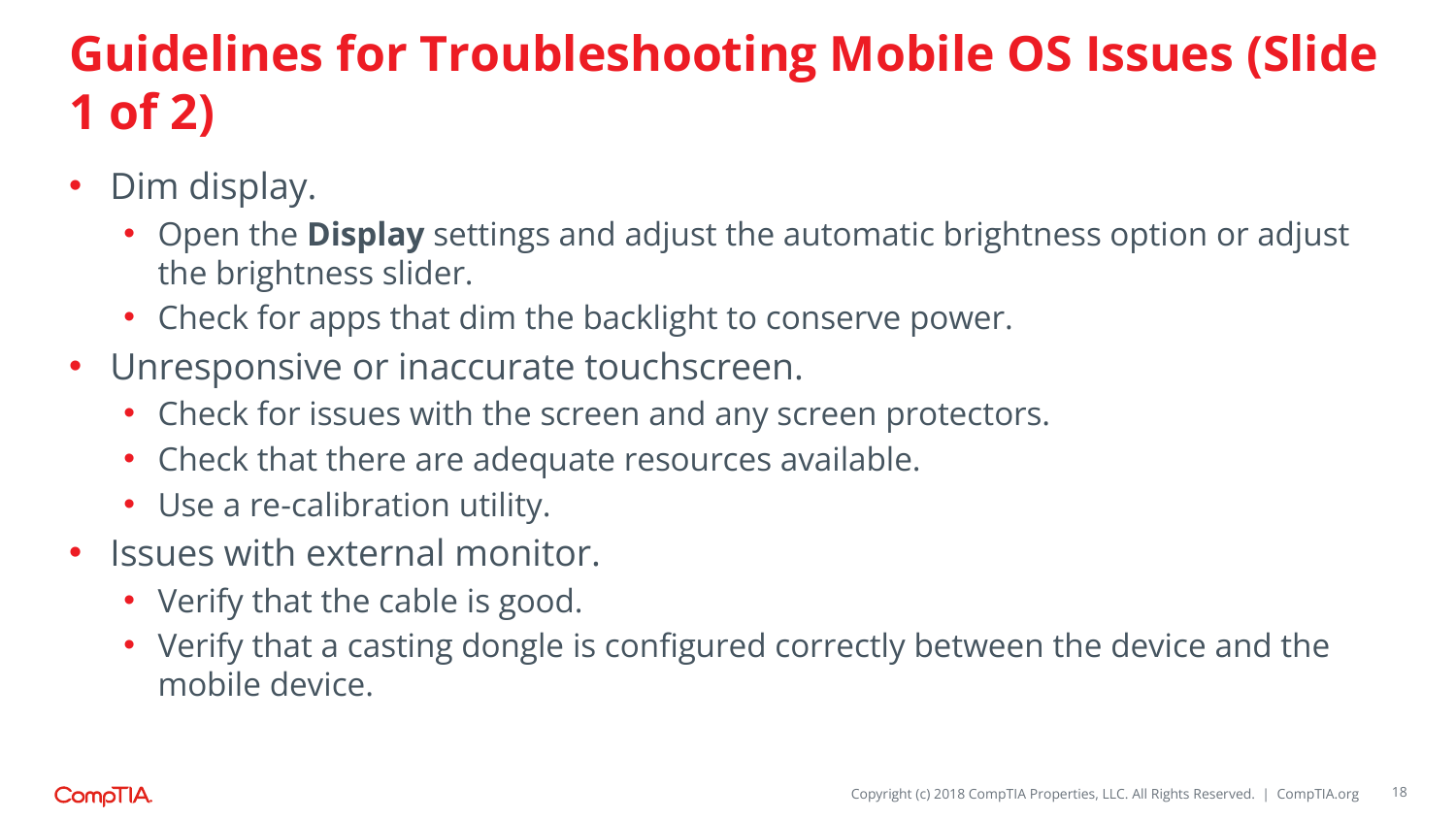

# Guidelines for Troubleshooting Mobile OS Issues (Slide 1 of 2)
Dim display.
Open the Display settings and adjust the automatic brightness option or adjust the brightness slider.
Check for apps that dim the backlight to conserve power.
Unresponsive or inaccurate touchscreen.
Check for issues with the screen and any screen protectors.
Check that there are adequate resources available.
Use a re-calibration utility.
Issues with external monitor.
Verify that the cable is good.
Verify that a casting dongle is configured correctly between the device and the mobile device.
18